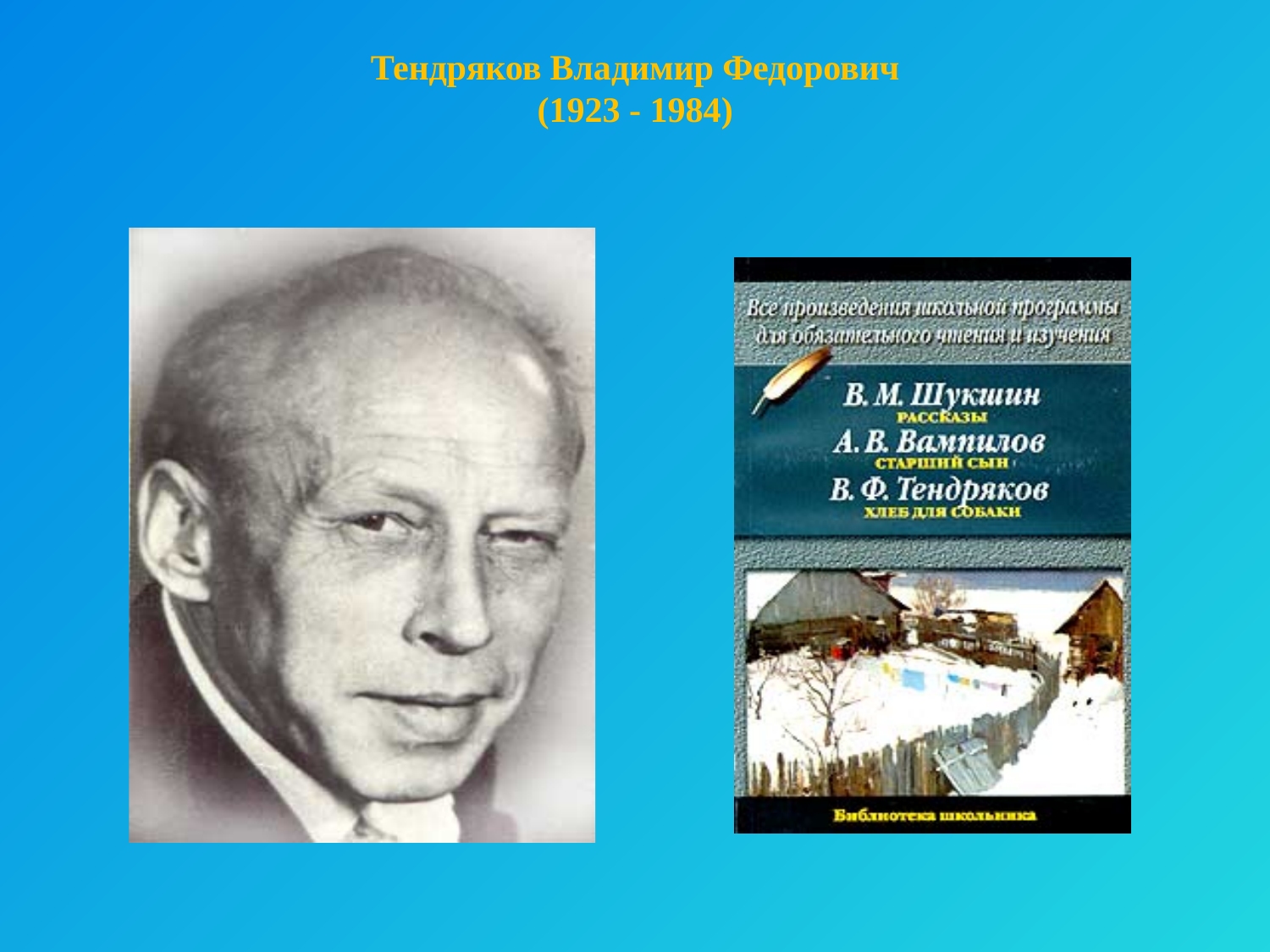

# Тендряков Владимир Федорович (1923 - 1984)